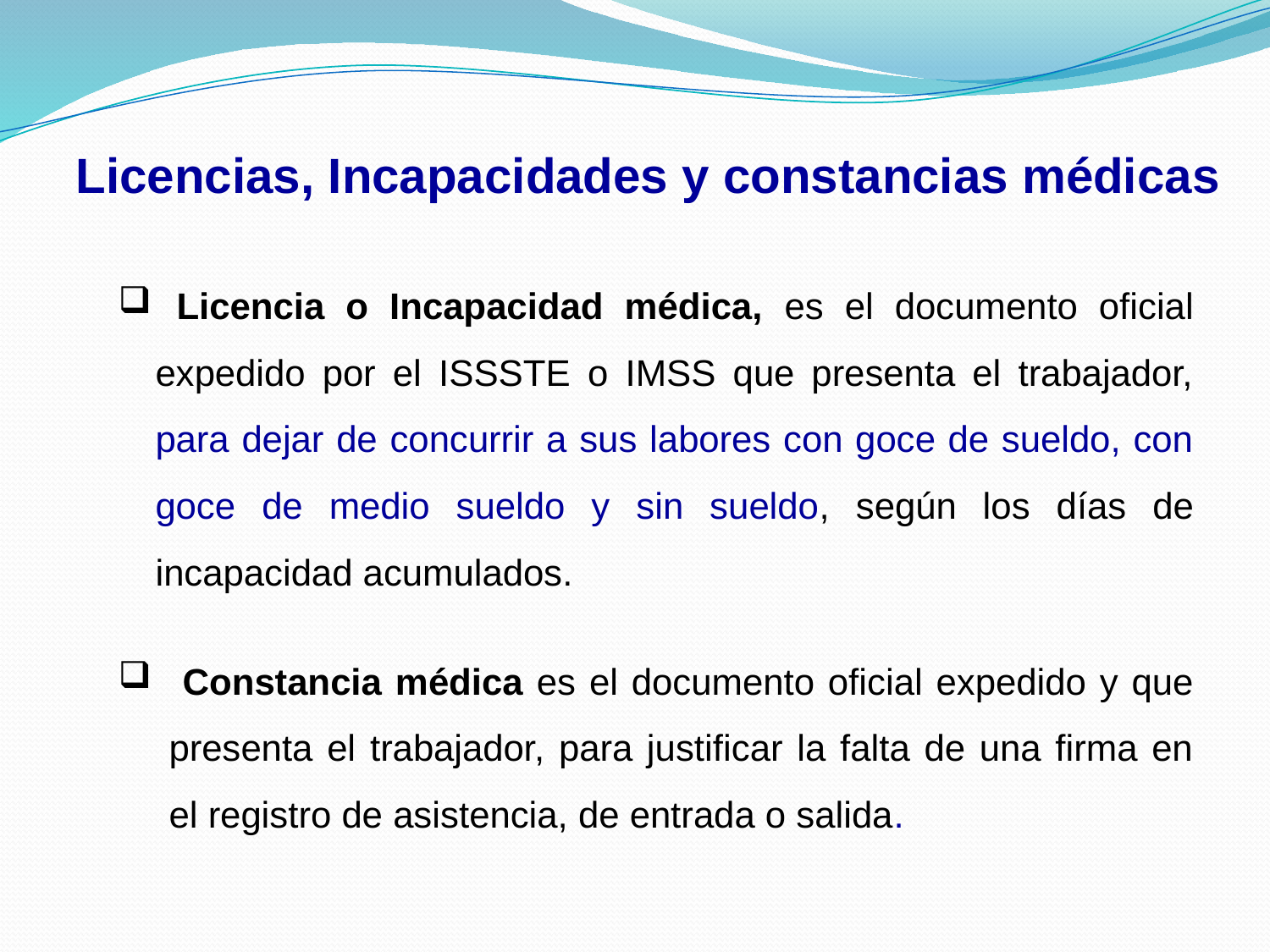

Licencias, Incapacidades y constancias médicas
 Licencia o Incapacidad médica, es el documento oficial expedido por el ISSSTE o IMSS que presenta el trabajador, para dejar de concurrir a sus labores con goce de sueldo, con goce de medio sueldo y sin sueldo, según los días de incapacidad acumulados.
 Constancia médica es el documento oficial expedido y que presenta el trabajador, para justificar la falta de una firma en el registro de asistencia, de entrada o salida.